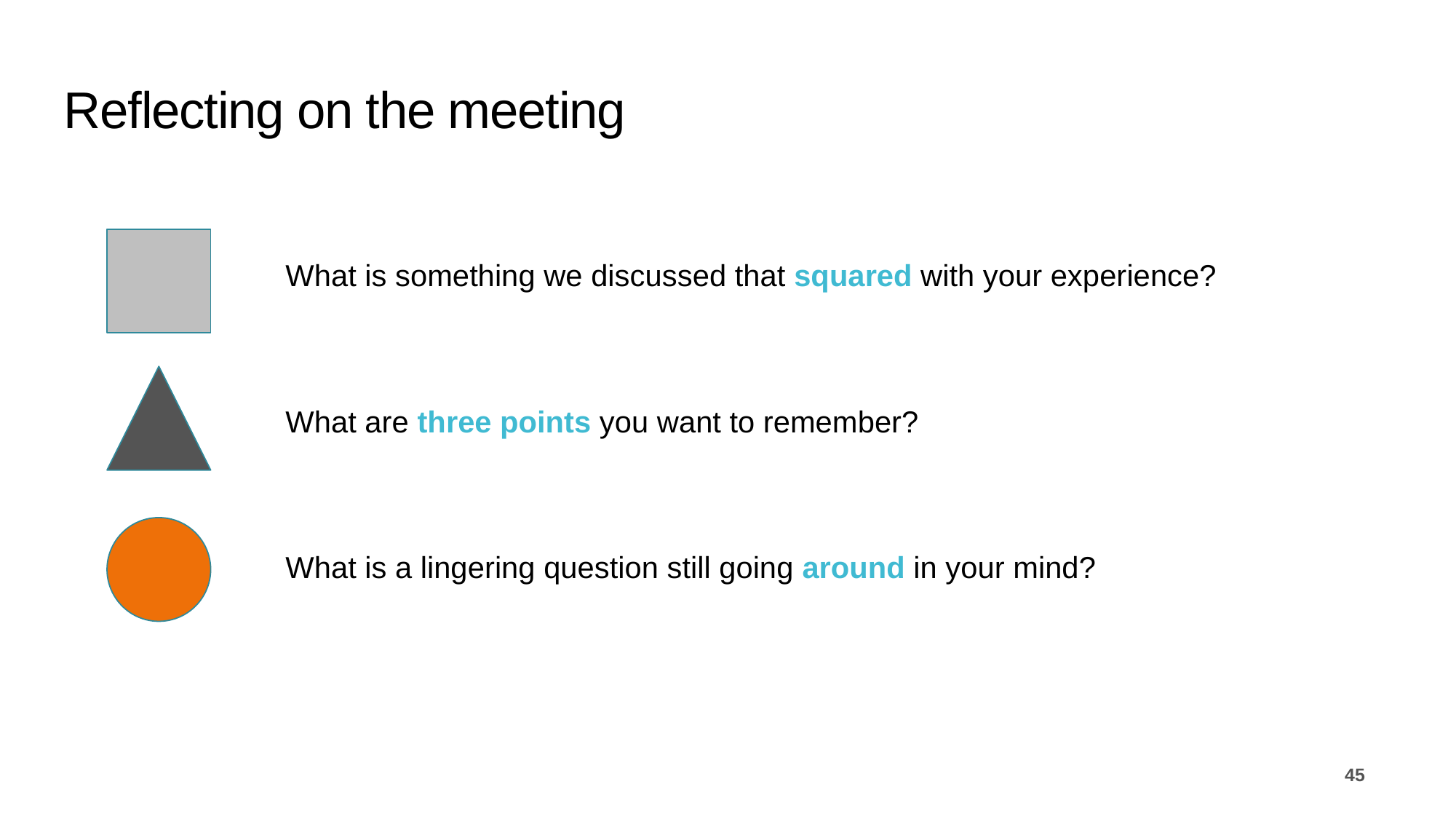

Reflecting on the meeting

What is something we discussed that squared with your experience?

What are three points you want to remember?

What is a lingering question still going around in your mind?

45